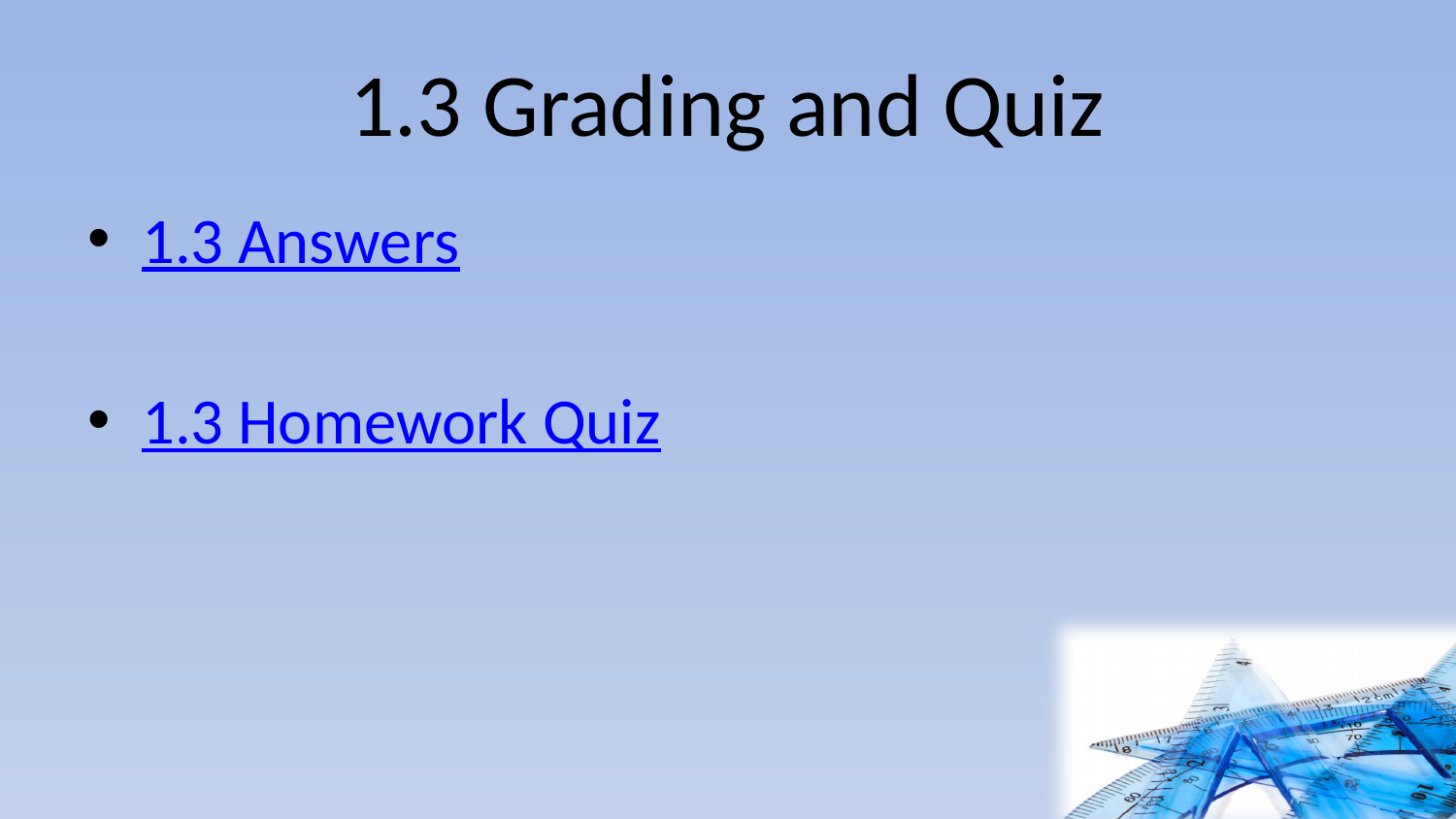

# 1.3 Grading and Quiz
1.3 Answers

1.3 Homework Quiz